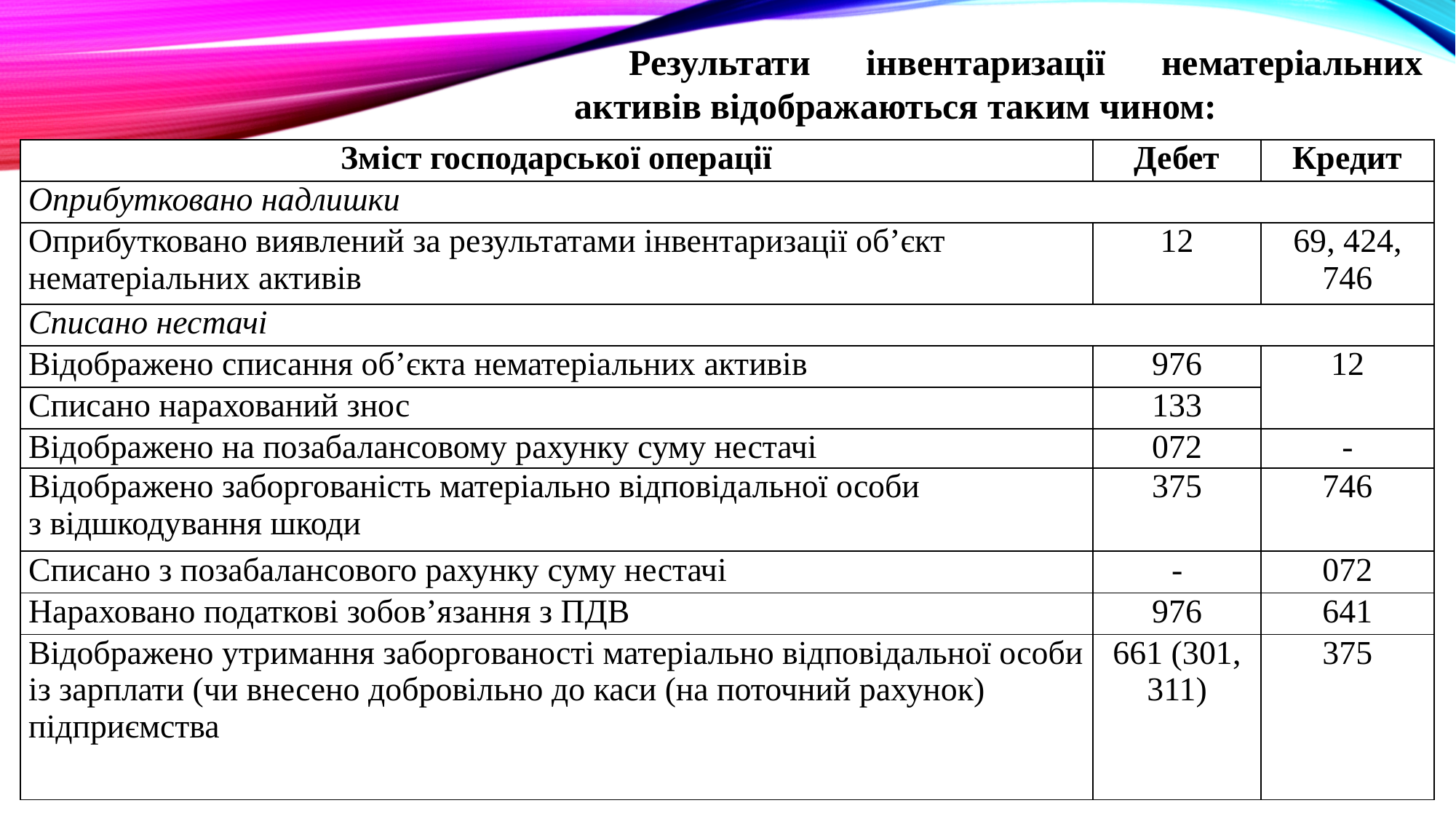

Результати інвентаризації нематеріальних активів відображаються таким чином:

| Зміст господарської операції | Дебет | Кредит |
| --- | --- | --- |
| Оприбутковано надлишки |  |  |
| Оприбутковано виявлений за результатами інвентаризації об’єкт нематеріальних активів | 12 | 69, 424, 746 |
| Списано нестачі |  |  |
| Відображено списання об’єкта нематеріальних активів | 976 | 12 |
| Списано нарахований знос | 133 |  |
| Відображено на позабалансовому рахунку суму нестачі | 072 | - |
| Відображено заборгованість матеріально відповідальної особи з відшкодування шкоди | 375 | 746 |
| Списано з позабалансового рахунку суму нестачі | - | 072 |
| Нараховано податкові зобов’язання з ПДВ | 976 | 641 |
| Відображено утримання заборгованості матеріально відповідальної особи із зарплати (чи внесено добровільно до каси (на поточний рахунок) підприємства | 661 (301, 311) | 375 |